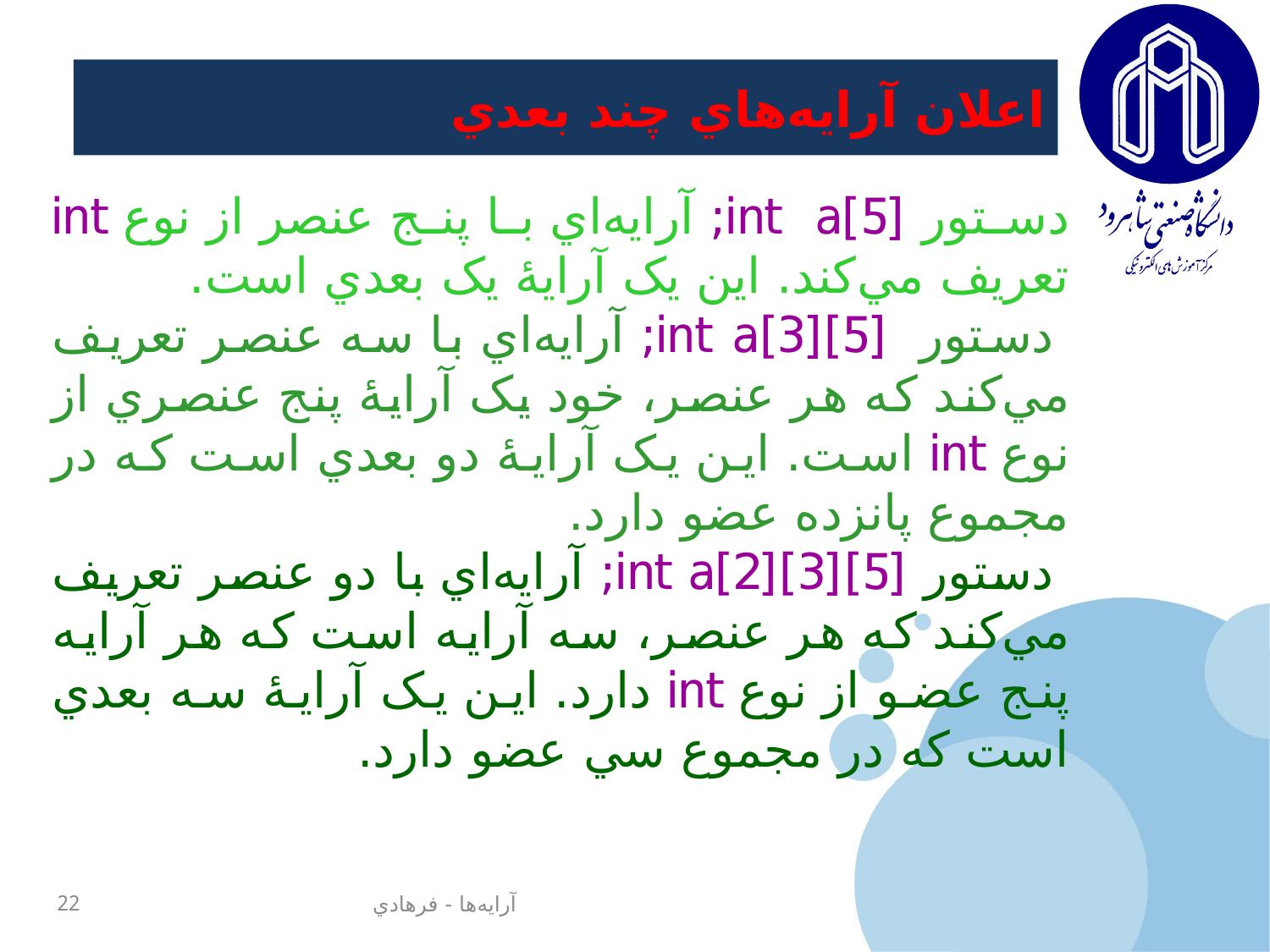

# اعلان آرايه‌هاي چند بعدي
دستور int a[5]; آرايه‌اي با پنج عنصر از نوع int تعريف مي‌کند. اين يک آرايۀ يک بعدي است.
 دستور  int a[3][5]; آرايه‌اي با سه عنصر تعريف مي‌کند که هر عنصر، خود يک آرايۀ پنج عنصري از نوع int است. اين يک آرايۀ دو بعدي است که در مجموع پانزده عضو دارد.
 دستور int a[2][3][5]; آرايه‌اي با دو عنصر تعريف مي‌کند که هر عنصر، سه آرايه است که هر آرايه پنج عضو از نوع int دارد. اين يک آرايۀ سه بعدي است که در مجموع سي عضو دارد.
22
آرايه‌ها - فرهادي